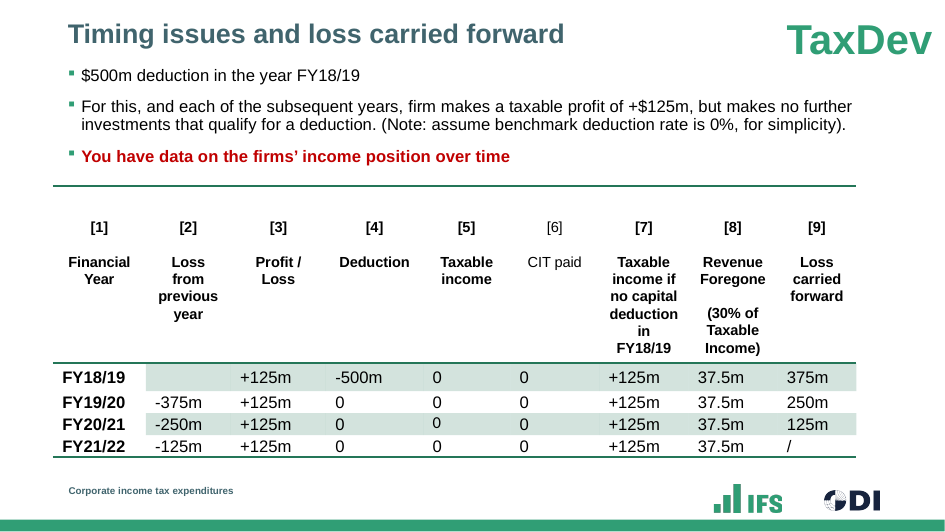

# Timing issues and loss carried forward
$500m deduction in the year FY18/19
For this, and each of the subsequent years, firm makes a taxable profit of +$125m, but makes no further investments that qualify for a deduction. (Note: assume benchmark deduction rate is 0%, for simplicity).
You have data on the firms’ income position over time

| [1] Financial Year | [2] Loss from previous year | [3] Profit / Loss | [4] Deduction | [5] Taxable income | [6] CIT paid | [7] Taxable income if no capital deduction in FY18/19 | [8] Revenue Foregone (30% of Taxable Income) | [9] Loss carried forward |
| --- | --- | --- | --- | --- | --- | --- | --- | --- |
| FY18/19 |  | +125m | -500m | 0 | 0 | +125m | 37.5m | 375m |
| FY19/20 | -375m | +125m | 0 | 0 | 0 | +125m | 37.5m | 250m |
| FY20/21 | -250m | +125m | 0 | 0 | 0 | +125m | 37.5m | 125m |
| FY21/22 | -125m | +125m | 0 | 0 | 0 | +125m | 37.5m | / |
Corporate income tax expenditures